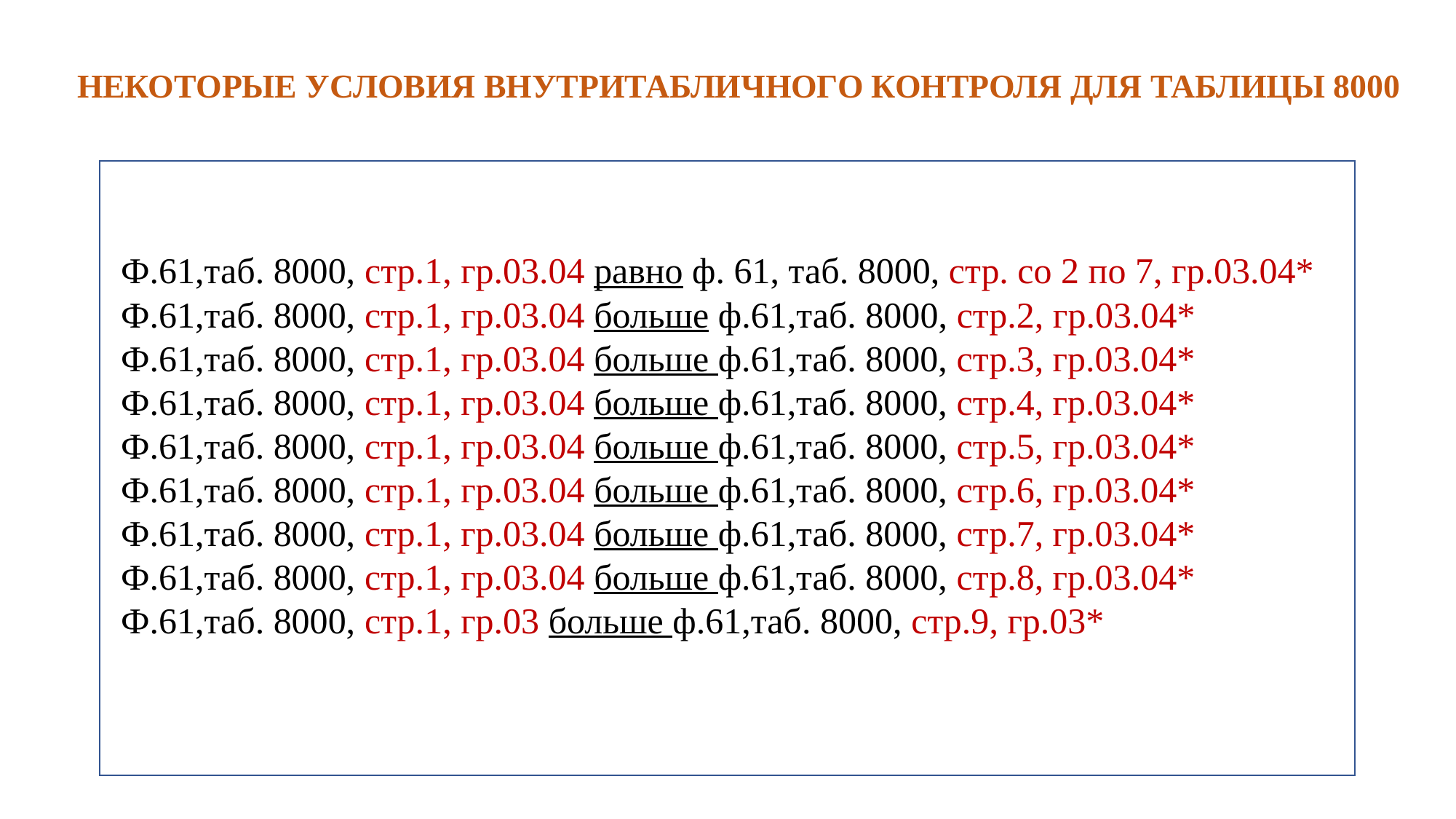

# НЕКОТОРЫЕ УСЛОВИЯ ВНУТРИТАБЛИЧНОГО КОНТРОЛЯ ДЛЯ ТАБЛИЦЫ 8000

Ф.61,таб. 8000, стр.1, гр.03.04 равно ф. 61, таб. 8000, стр. со 2 по 7, гр.03.04*
Ф.61,таб. 8000, стр.1, гр.03.04 больше ф.61,таб. 8000, стр.2, гр.03.04*
Ф.61,таб. 8000, стр.1, гр.03.04 больше ф.61,таб. 8000, стр.3, гр.03.04*
Ф.61,таб. 8000, стр.1, гр.03.04 больше ф.61,таб. 8000, стр.4, гр.03.04*
Ф.61,таб. 8000, стр.1, гр.03.04 больше ф.61,таб. 8000, стр.5, гр.03.04*
Ф.61,таб. 8000, стр.1, гр.03.04 больше ф.61,таб. 8000, стр.6, гр.03.04*
Ф.61,таб. 8000, стр.1, гр.03.04 больше ф.61,таб. 8000, стр.7, гр.03.04*
Ф.61,таб. 8000, стр.1, гр.03.04 больше ф.61,таб. 8000, стр.8, гр.03.04*
Ф.61,таб. 8000, стр.1, гр.03 больше ф.61,таб. 8000, стр.9, гр.03*